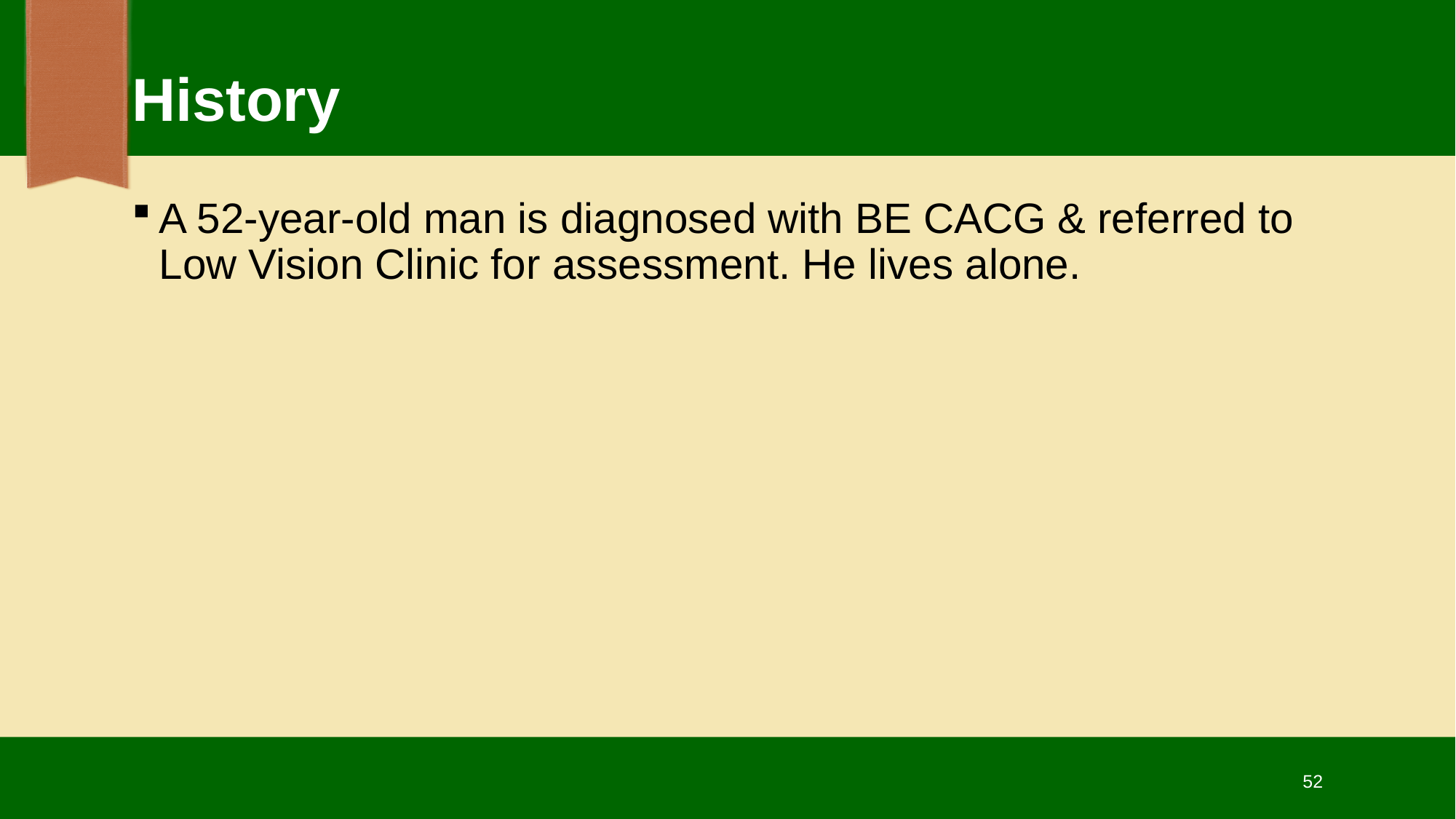

# History
A 52-year-old man is diagnosed with BE CACG & referred to Low Vision Clinic for assessment. He lives alone.

52